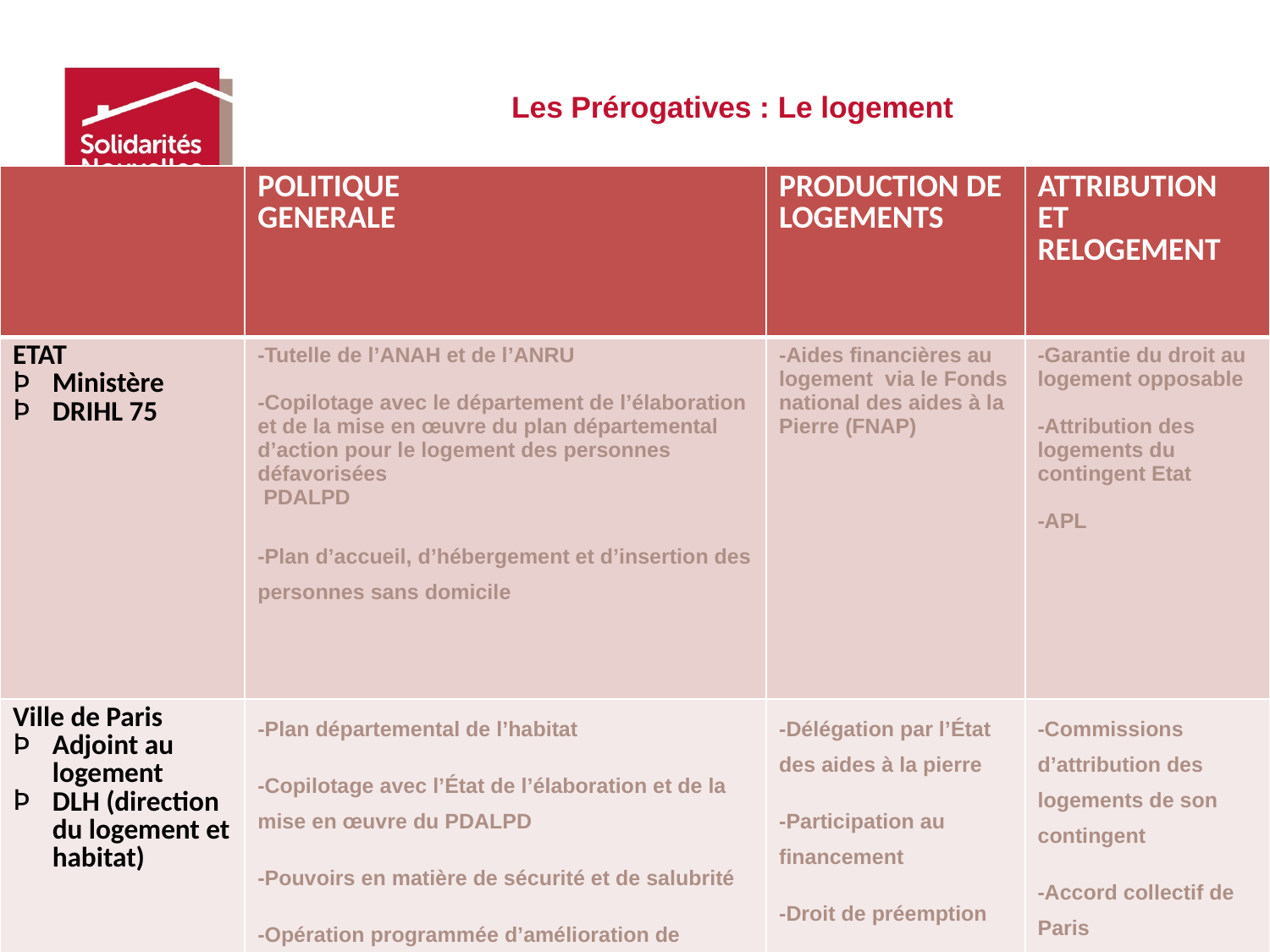

# Les Prérogatives : Le logement
|  | POLITIQUE GENERALE | PRODUCTION DE LOGEMENTS | ATTRIBUTION ET RELOGEMENT |
| --- | --- | --- | --- |
| ETAT Ministère DRIHL 75 | -Tutelle de l’ANAH et de l’ANRU -Copilotage avec le département de l’élaboration et de la mise en œuvre du plan départemental d’action pour le logement des personnes défavorisées PDALPD -Plan d’accueil, d’hébergement et d’insertion des personnes sans domicile | -Aides financières au logement via le Fonds national des aides à la Pierre (FNAP) | -Garantie du droit au logement opposable -Attribution des logements du contingent Etat -APL |
| Ville de Paris Adjoint au logement DLH (direction du logement et habitat) | -Plan départemental de l’habitat -Copilotage avec l’État de l’élaboration et de la mise en œuvre du PDALPD -Pouvoirs en matière de sécurité et de salubrité -Opération programmée d’amélioration de l’habitat | -Délégation par l’État des aides à la pierre -Participation au financement -Droit de préemption | -Commissions d’attribution des logements de son contingent -Accord collectif de Paris |